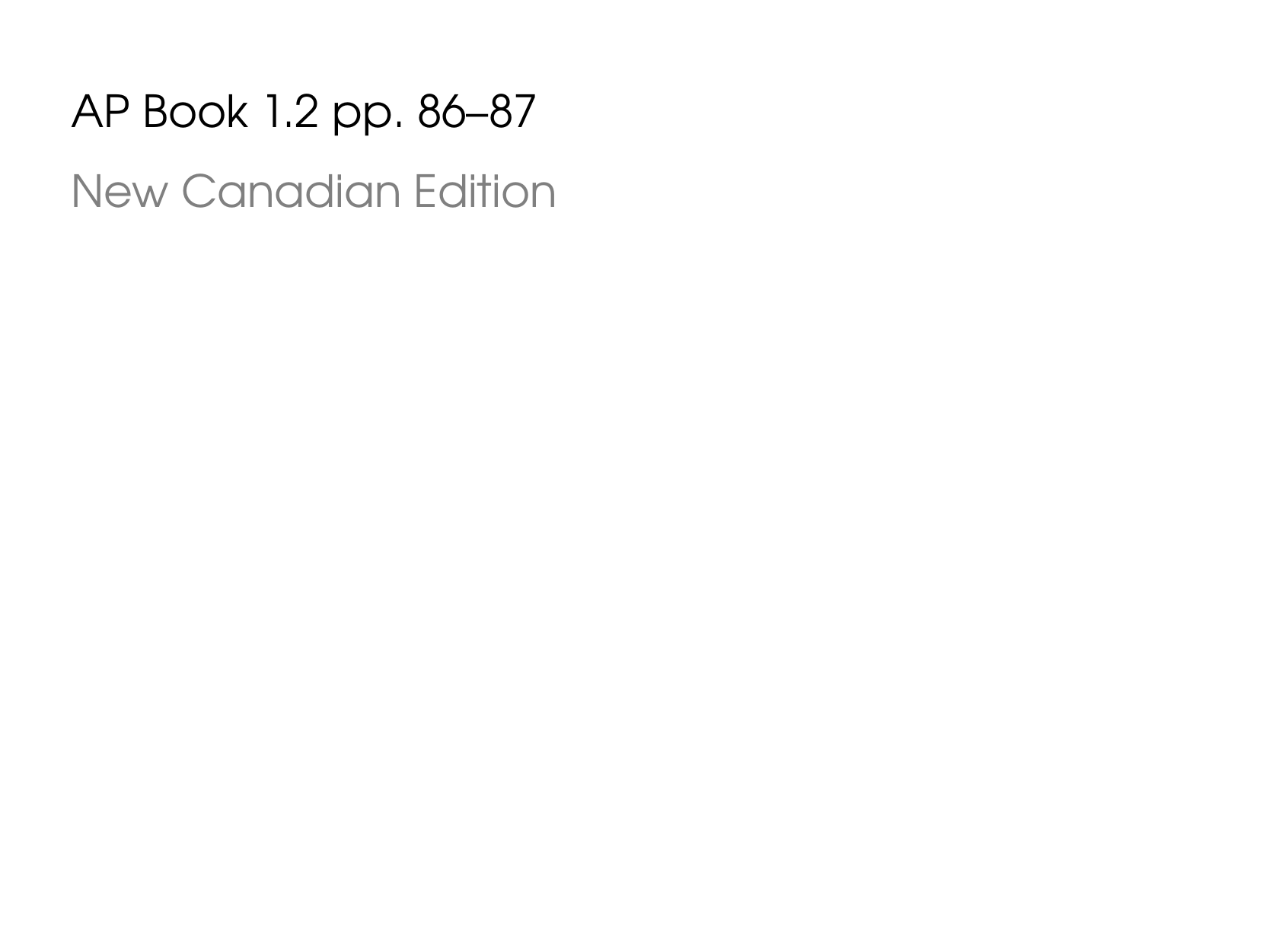

AP Book 1.2 pp. 86–87
New Canadian Edition